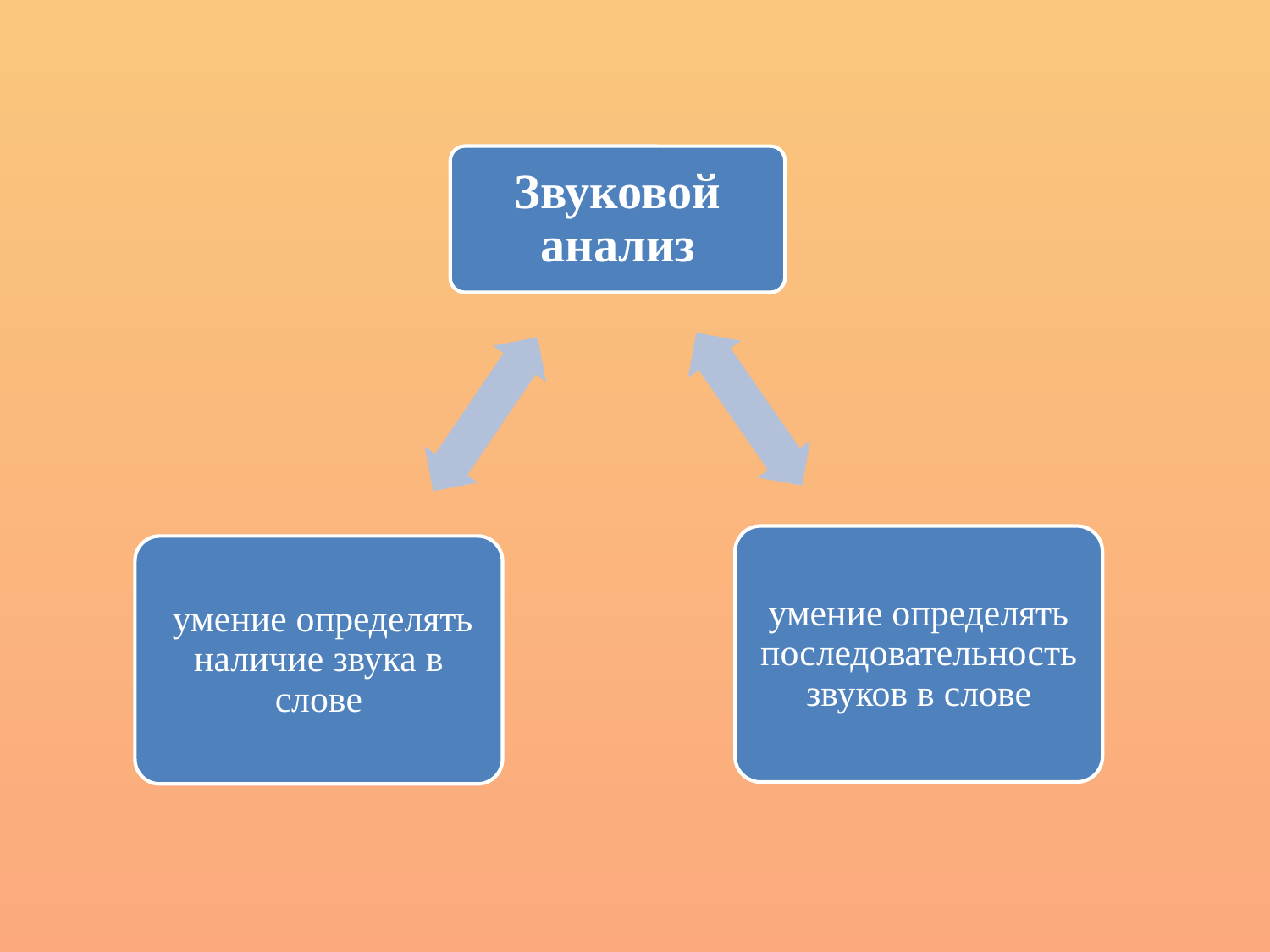

Звуковой анализ

умение определять последовательность звуков в слове

 умение определять наличие звука в слове